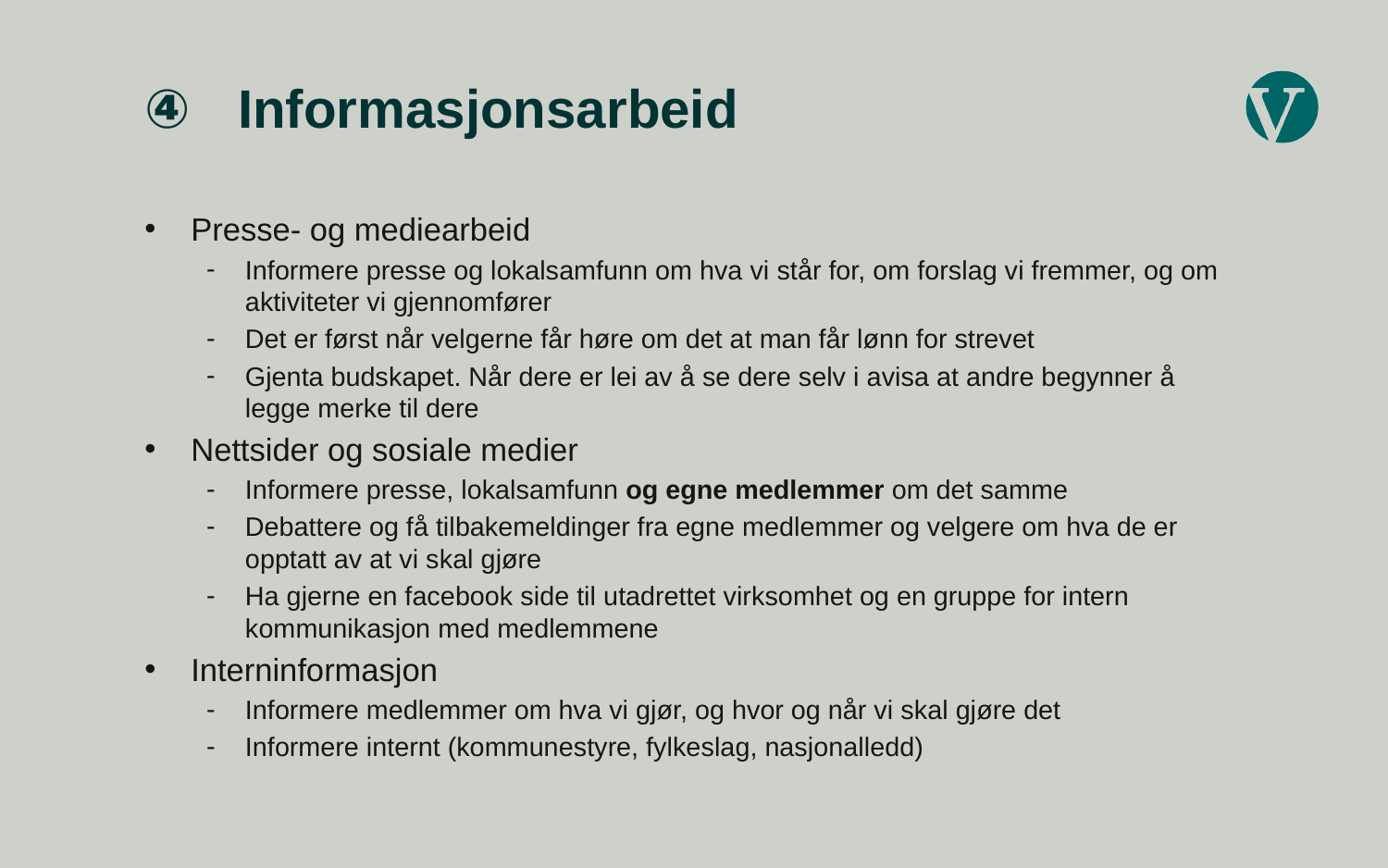

# Informasjonsarbeid
Presse- og mediearbeid
Informere presse og lokalsamfunn om hva vi står for, om forslag vi fremmer, og om aktiviteter vi gjennomfører
Det er først når velgerne får høre om det at man får lønn for strevet
Gjenta budskapet. Når dere er lei av å se dere selv i avisa at andre begynner å legge merke til dere
Nettsider og sosiale medier
Informere presse, lokalsamfunn og egne medlemmer om det samme
Debattere og få tilbakemeldinger fra egne medlemmer og velgere om hva de er opptatt av at vi skal gjøre
Ha gjerne en facebook side til utadrettet virksomhet og en gruppe for intern kommunikasjon med medlemmene
Interninformasjon
Informere medlemmer om hva vi gjør, og hvor og når vi skal gjøre det
Informere internt (kommunestyre, fylkeslag, nasjonalledd)